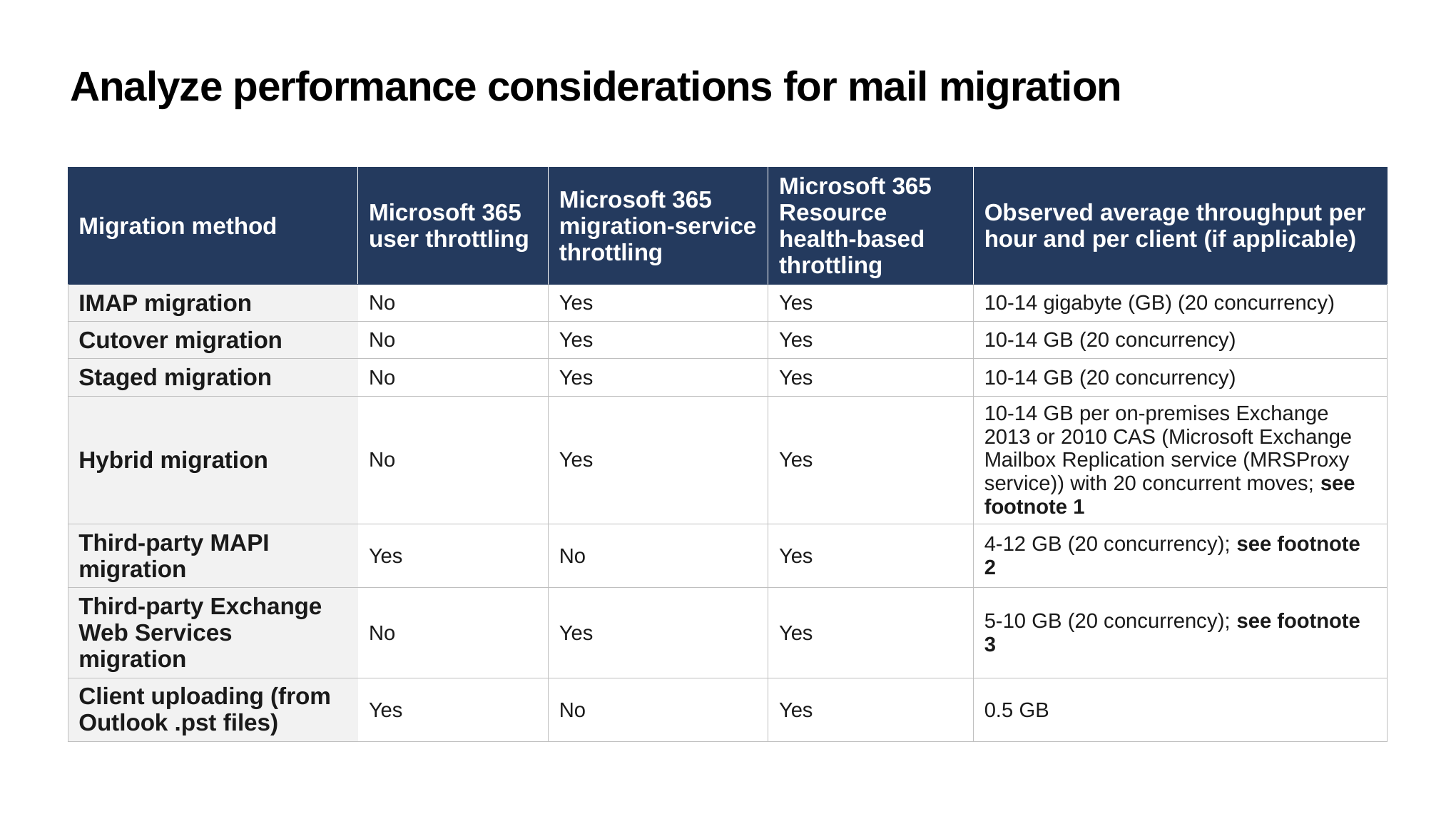

# Analyze performance considerations for mail migration
| Migration method | Microsoft 365 user throttling | Microsoft 365 migration-service throttling | Microsoft 365 Resource health-based throttling | Observed average throughput per hour and per client (if applicable) |
| --- | --- | --- | --- | --- |
| IMAP migration | No | Yes | Yes | 10-14 gigabyte (GB) (20 concurrency) |
| Cutover migration | No | Yes | Yes | 10-14 GB (20 concurrency) |
| Staged migration | No | Yes | Yes | 10-14 GB (20 concurrency) |
| Hybrid migration | No | Yes | Yes | 10-14 GB per on-premises Exchange 2013 or 2010 CAS (Microsoft Exchange Mailbox Replication service (MRSProxy service)) with 20 concurrent moves; see footnote 1 |
| Third-party MAPI migration | Yes | No | Yes | 4-12 GB (20 concurrency); see footnote 2 |
| Third-party Exchange Web Services migration | No | Yes | Yes | 5-10 GB (20 concurrency); see footnote 3 |
| Client uploading (from Outlook .pst files) | Yes | No | Yes | 0.5 GB |